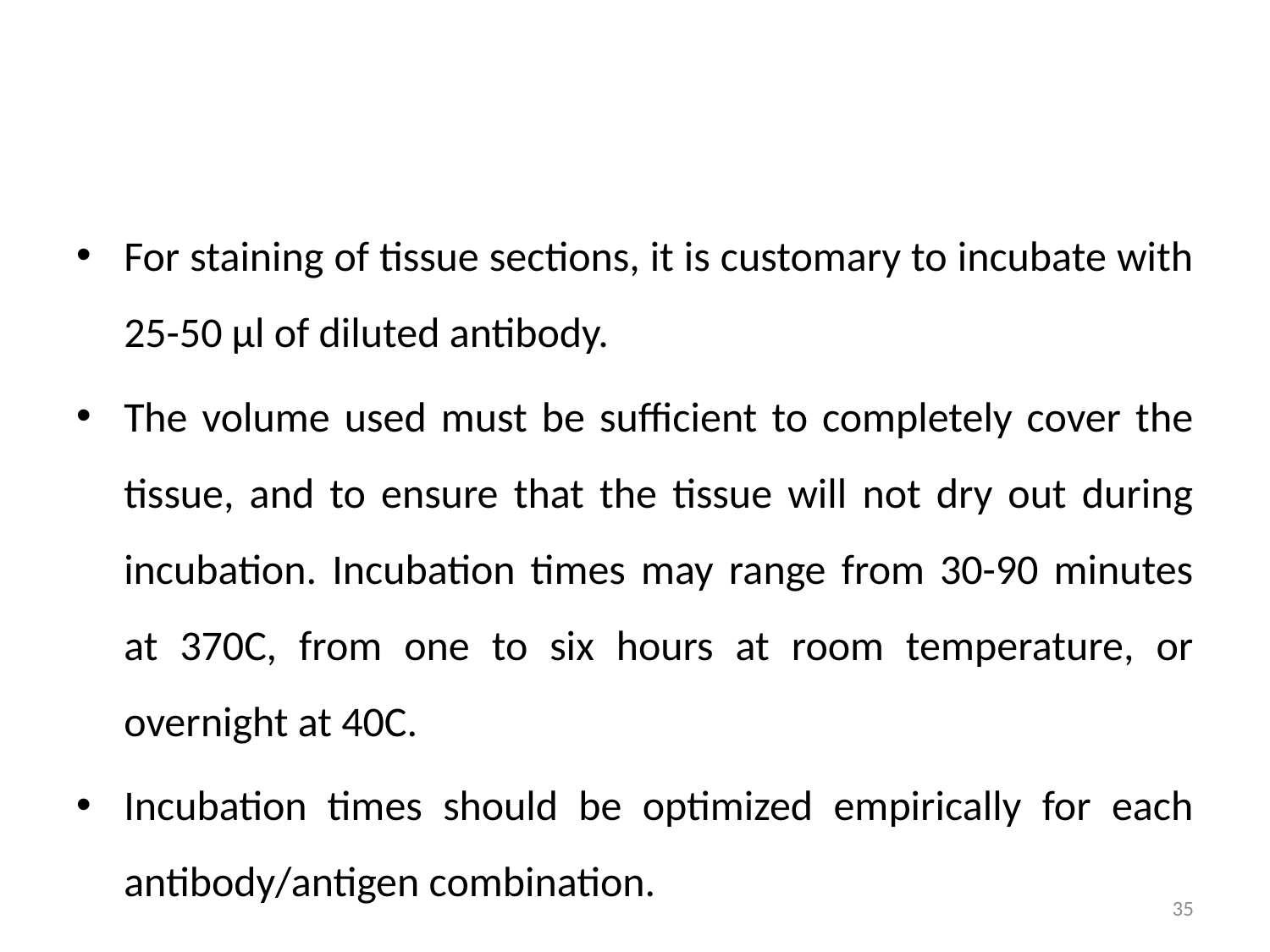

#
For staining of tissue sections, it is customary to incubate with 25-50 μl of diluted antibody.
The volume used must be sufficient to completely cover the tissue, and to ensure that the tissue will not dry out during incubation. Incubation times may range from 30-90 minutes at 370C, from one to six hours at room temperature, or overnight at 40C.
Incubation times should be optimized empirically for each antibody/antigen combination.

35